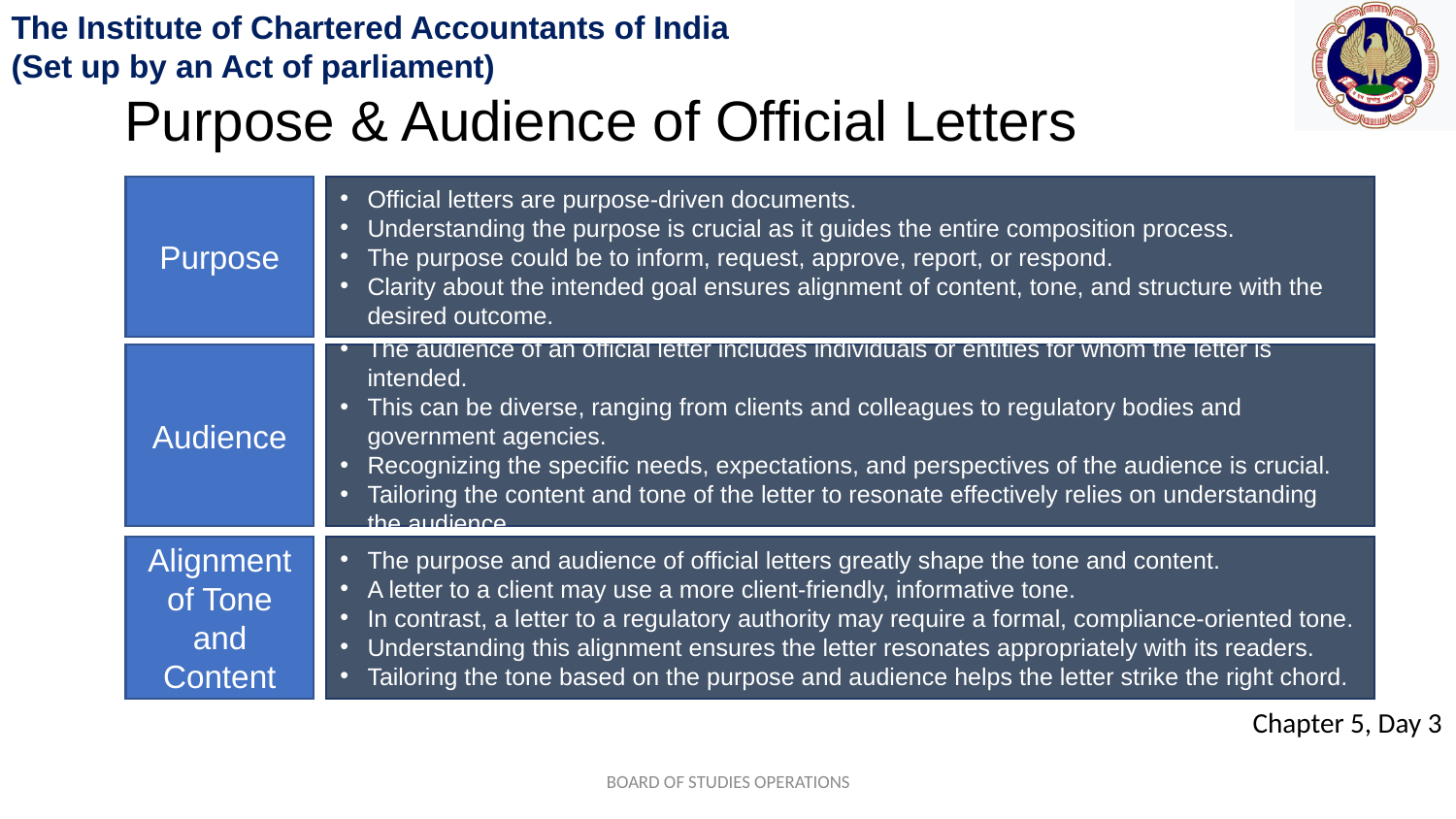

Purpose & Audience of Official Letters
Purpose
Official letters are purpose-driven documents.
Understanding the purpose is crucial as it guides the entire composition process.
The purpose could be to inform, request, approve, report, or respond.
Clarity about the intended goal ensures alignment of content, tone, and structure with the desired outcome.
Audience
The audience of an official letter includes individuals or entities for whom the letter is intended.
This can be diverse, ranging from clients and colleagues to regulatory bodies and government agencies.
Recognizing the specific needs, expectations, and perspectives of the audience is crucial.
Tailoring the content and tone of the letter to resonate effectively relies on understanding the audience.
Alignment of Tone and Content
The purpose and audience of official letters greatly shape the tone and content.
A letter to a client may use a more client-friendly, informative tone.
In contrast, a letter to a regulatory authority may require a formal, compliance-oriented tone.
Understanding this alignment ensures the letter resonates appropriately with its readers.
Tailoring the tone based on the purpose and audience helps the letter strike the right chord.
BOARD OF STUDIES OPERATIONS